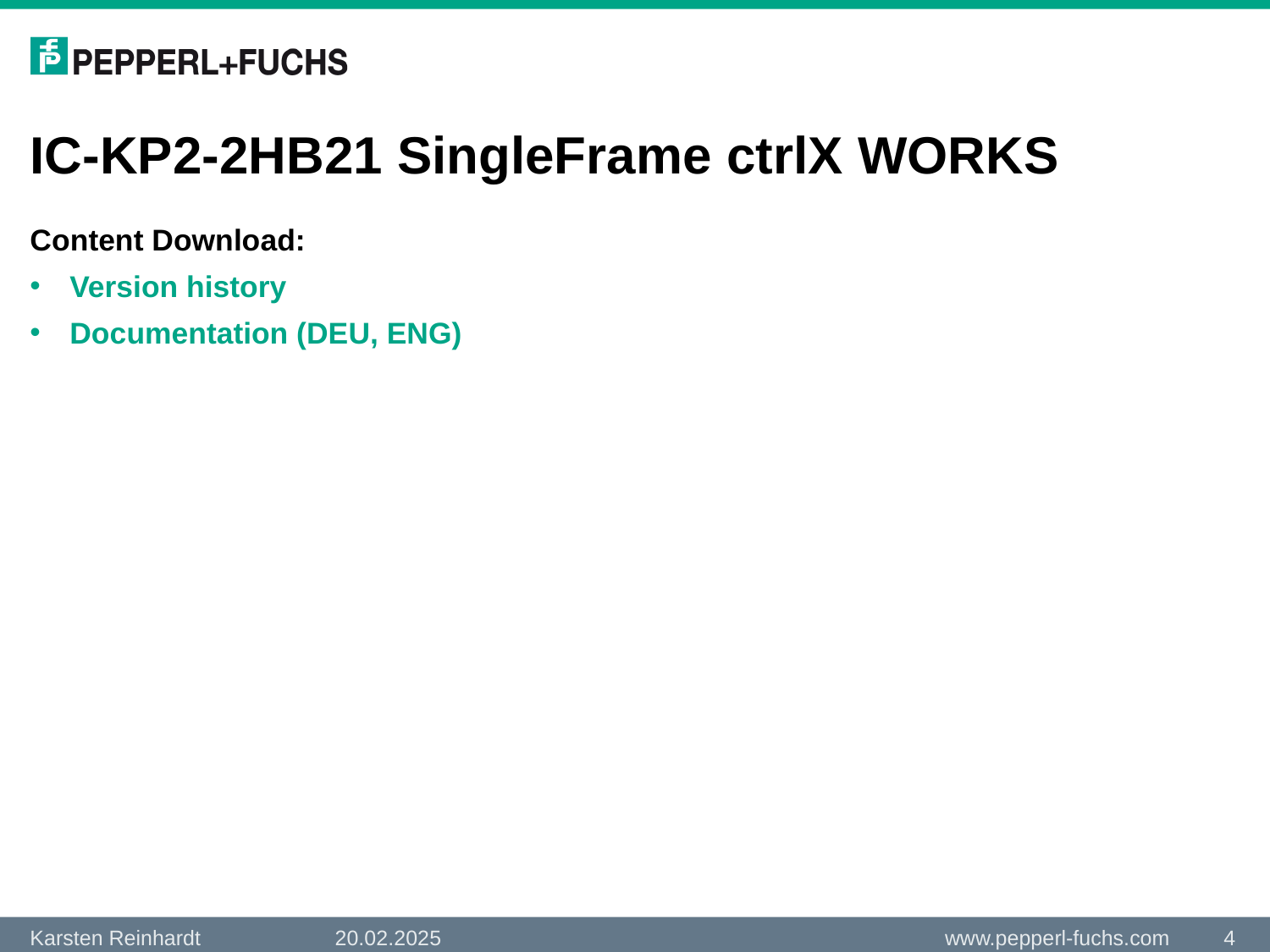

# IC-KP2-2HB21 SingleFrame ctrlX WORKS
Content Download:
Version history
Documentation (DEU, ENG)
20.02.2025
4
Karsten Reinhardt